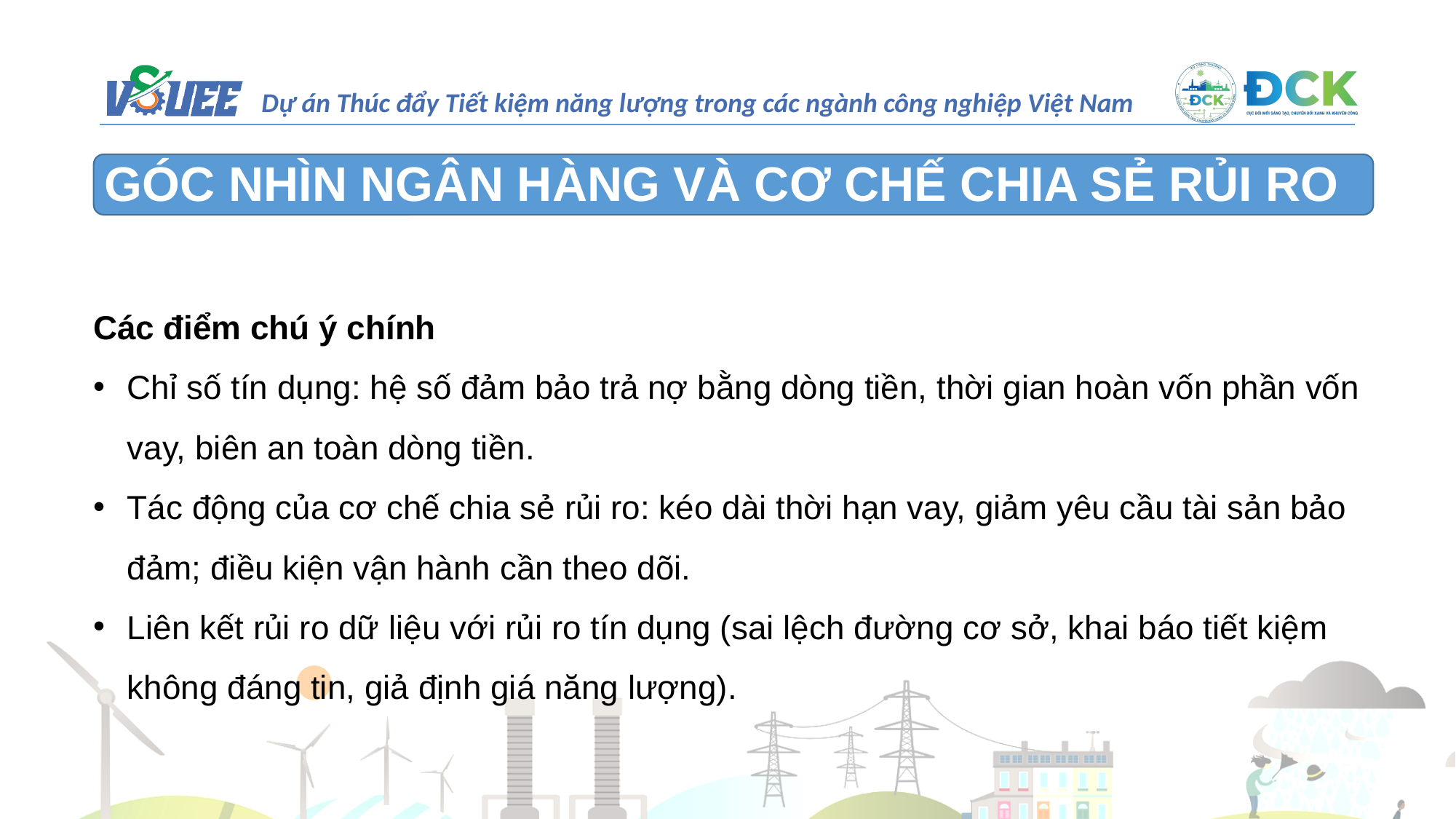

GÓC NHÌN NGÂN HÀNG VÀ CƠ CHẾ CHIA SẺ RỦI RO
Các điểm chú ý chính
Chỉ số tín dụng: hệ số đảm bảo trả nợ bằng dòng tiền, thời gian hoàn vốn phần vốn vay, biên an toàn dòng tiền.
Tác động của cơ chế chia sẻ rủi ro: kéo dài thời hạn vay, giảm yêu cầu tài sản bảo đảm; điều kiện vận hành cần theo dõi.
Liên kết rủi ro dữ liệu với rủi ro tín dụng (sai lệch đường cơ sở, khai báo tiết kiệm không đáng tin, giả định giá năng lượng).